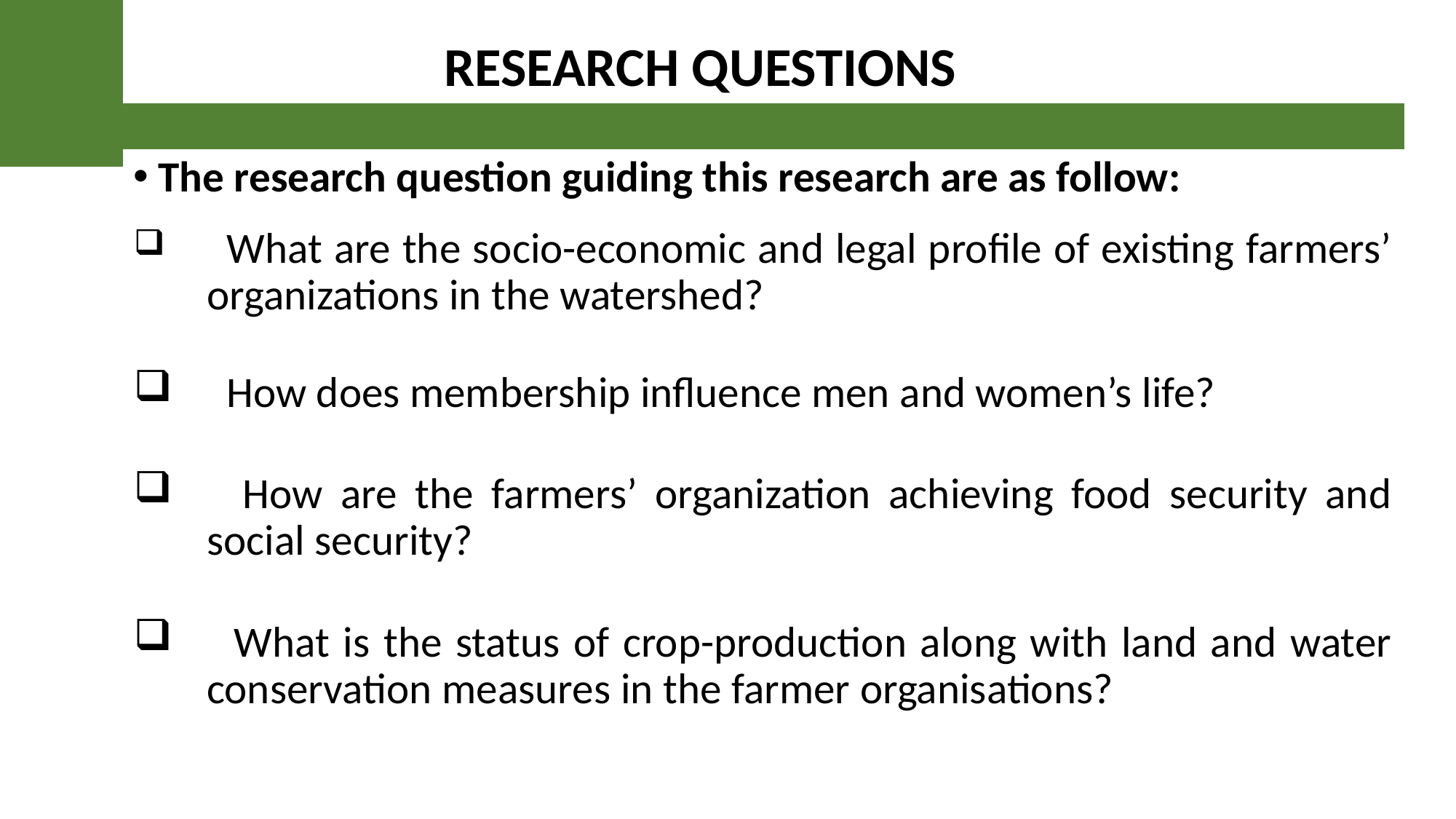

RESEARCH QUESTIONS

The research question guiding this research are as follow:

  What are the socio-economic and legal profile of existing farmers’ organizations in the watershed?

  How does membership influence men and women’s life?

  How are the farmers’ organization achieving food security and social security?

  What is the status of crop-production along with land and water conservation measures in the farmer organisations?